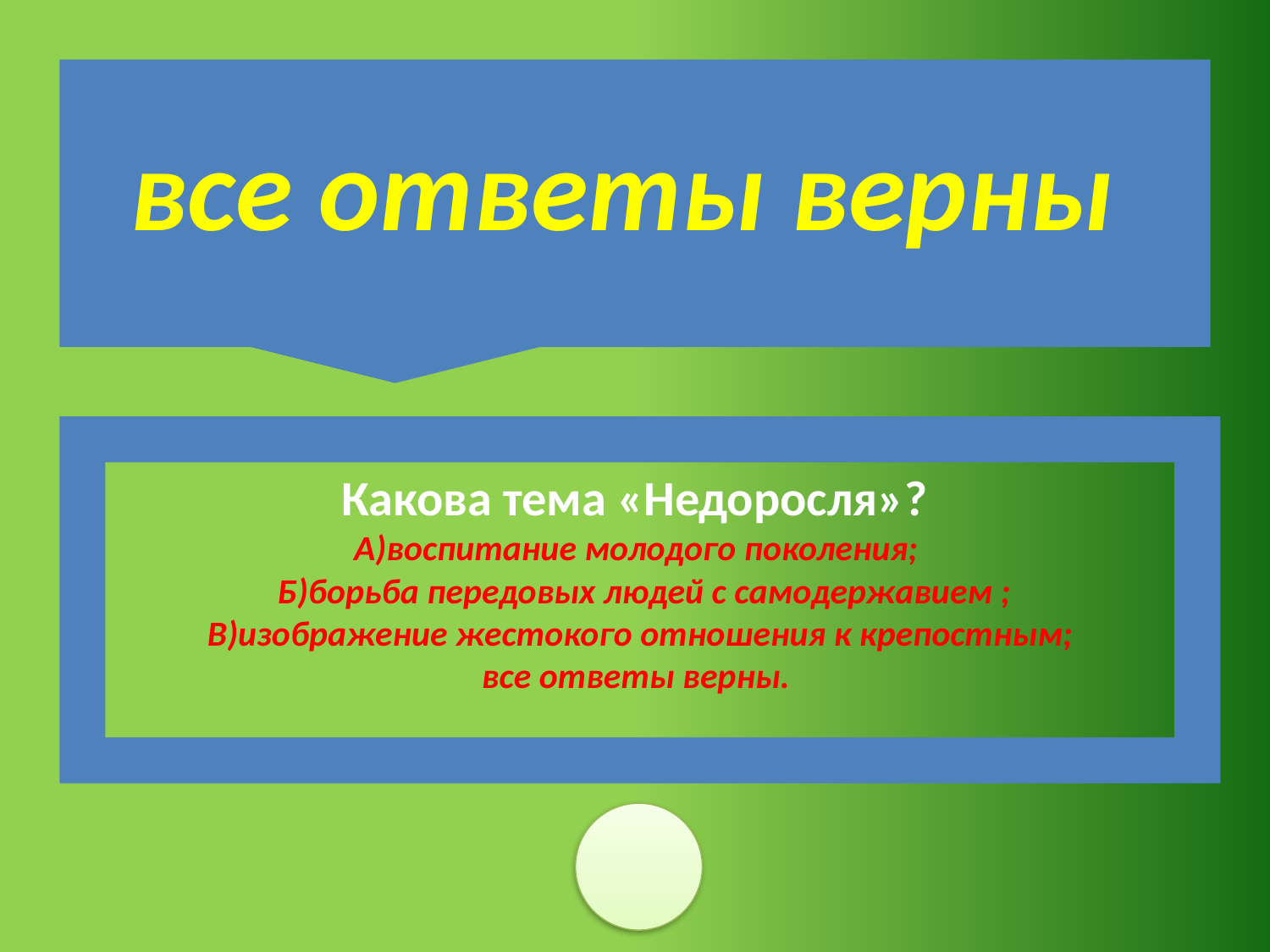

все ответы верны

Какова тема «Недоросля»?
А)воспитание молодого поколения;
 Б)борьба передовых людей с самодержавием ;
 В)изображение жестокого отношения к крепостным;
все ответы верны.